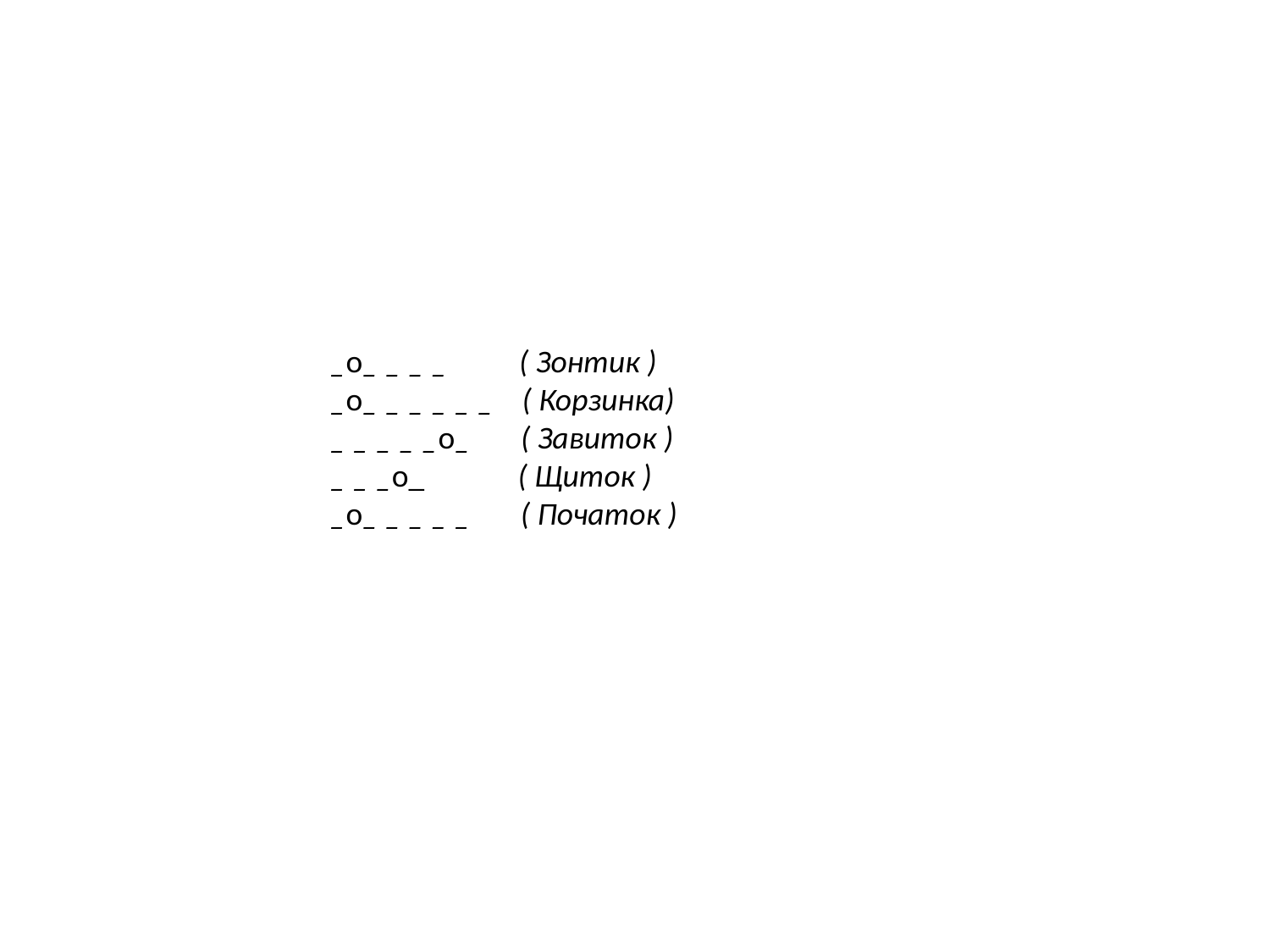

_о_ _ _ _          ( Зонтик )
_о_ _ _ _ _ _    ( Корзинка)
_ _ _ _ _о_       ( Завиток )
_ _ _о_             ( Щиток )
_о_ _ _ _ _       ( Початок )